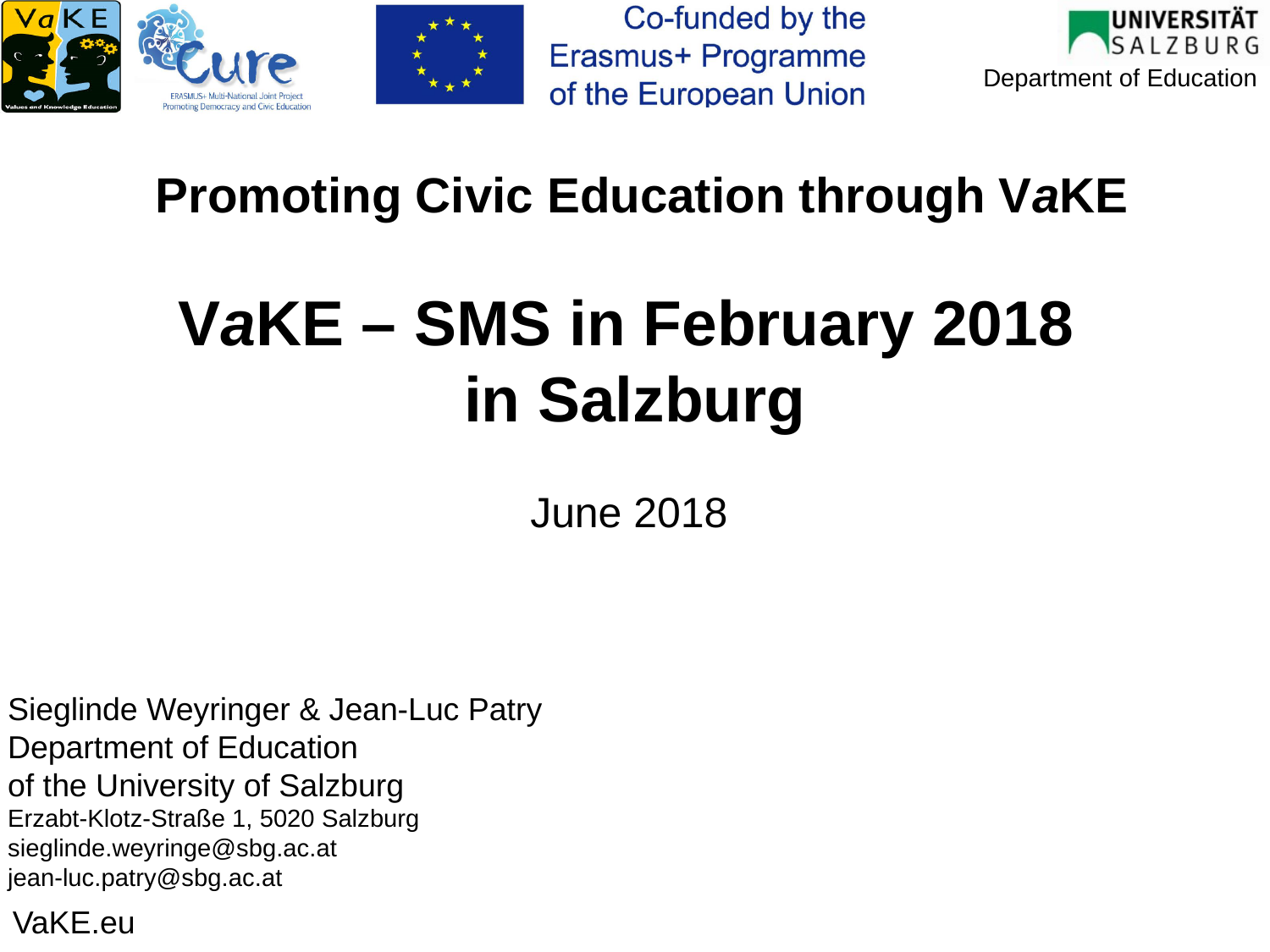

# Promoting Civic Education through VaKE VaKE – SMS in February 2018 in Salzburg June 2018
Sieglinde Weyringer & Jean-Luc Patry
Department of Education
of the University of Salzburg
Erzabt-Klotz-Straße 1, 5020 Salzburg
sieglinde.weyringe@sbg.ac.at
jean-luc.patry@sbg.ac.at